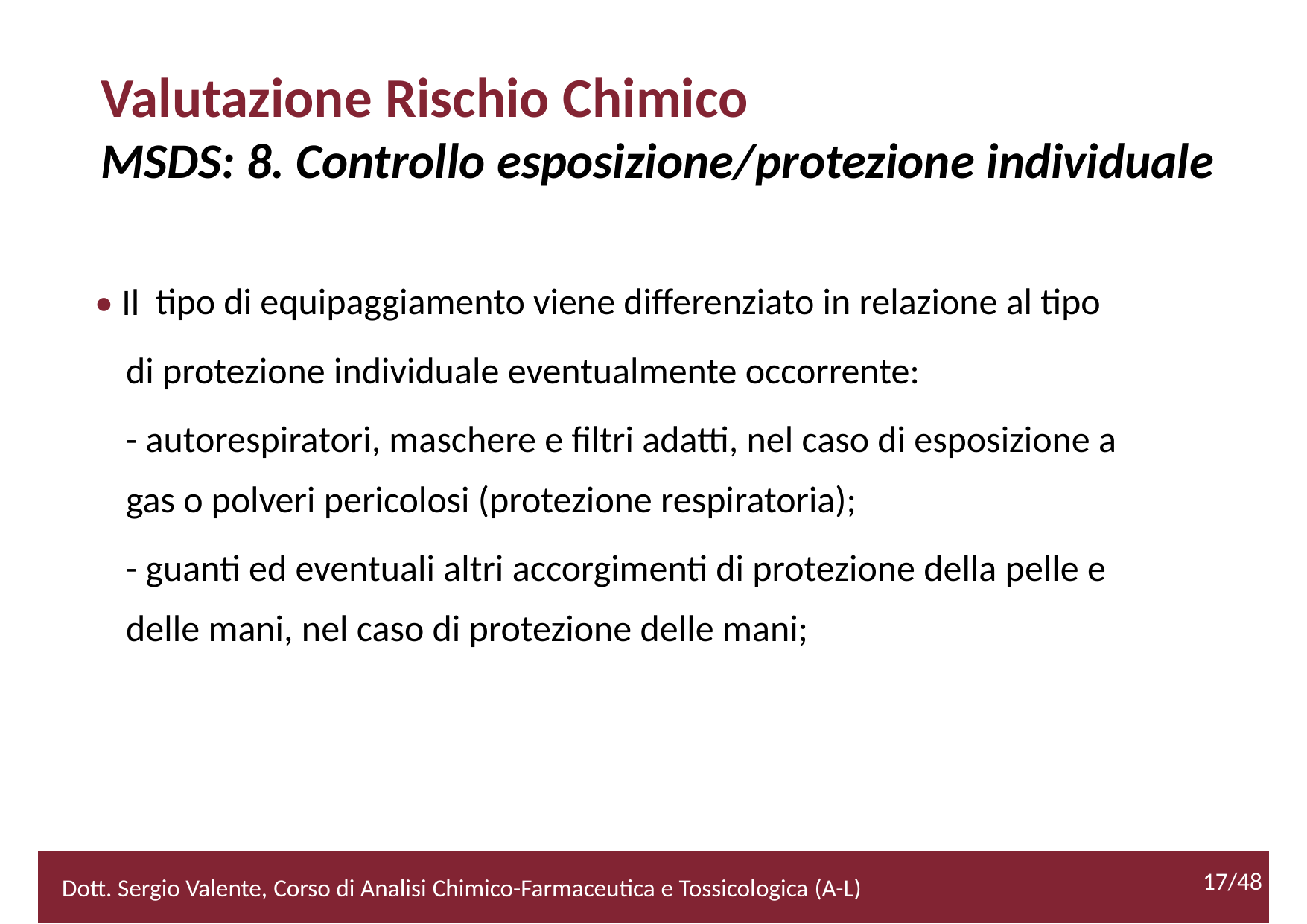

Valutazione Rischio Chimico
MSDS: 8. Controllo esposizione/protezione individuale
• Il
tipo di equipaggiamento viene differenziato in relazione al tipo
di protezione individuale eventualmente occorrente:

- autorespiratori, maschere e filtri adatti, nel caso di esposizione a

gas o polveri pericolosi (protezione respiratoria);

- guanti ed eventuali altri accorgimenti di protezione della pelle e

delle mani, nel caso di protezione delle mani;

17/48
2/52
Dott. Sergio Valente, Corso di Analisi Chimico-Farmaceutica e Tossicologica (A-L)